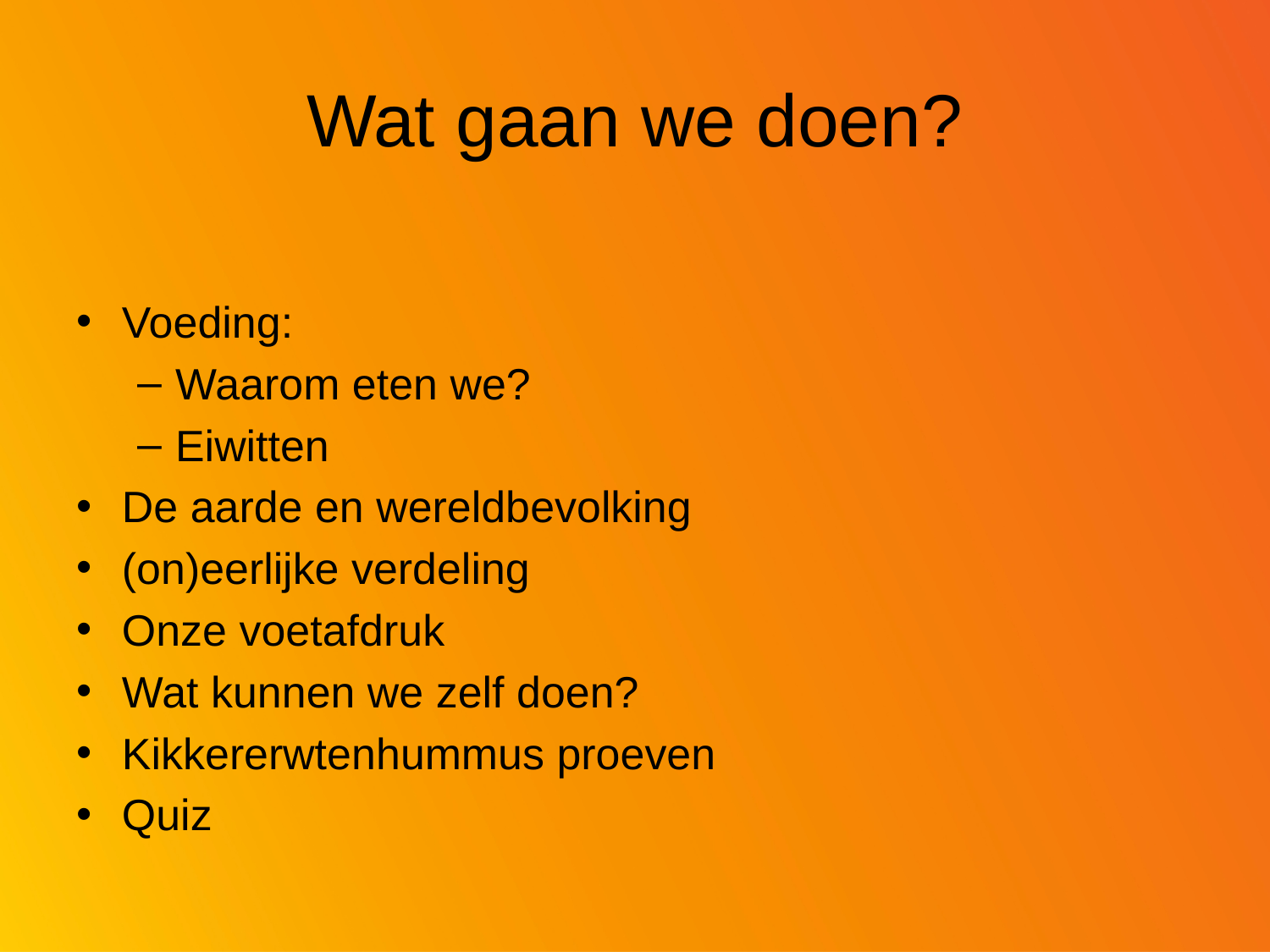

# Wat gaan we doen?

Voeding:
Waarom eten we?
Eiwitten
De aarde en wereldbevolking
(on)eerlijke verdeling
Onze voetafdruk
Wat kunnen we zelf doen?
Kikkererwtenhummus proeven
Quiz